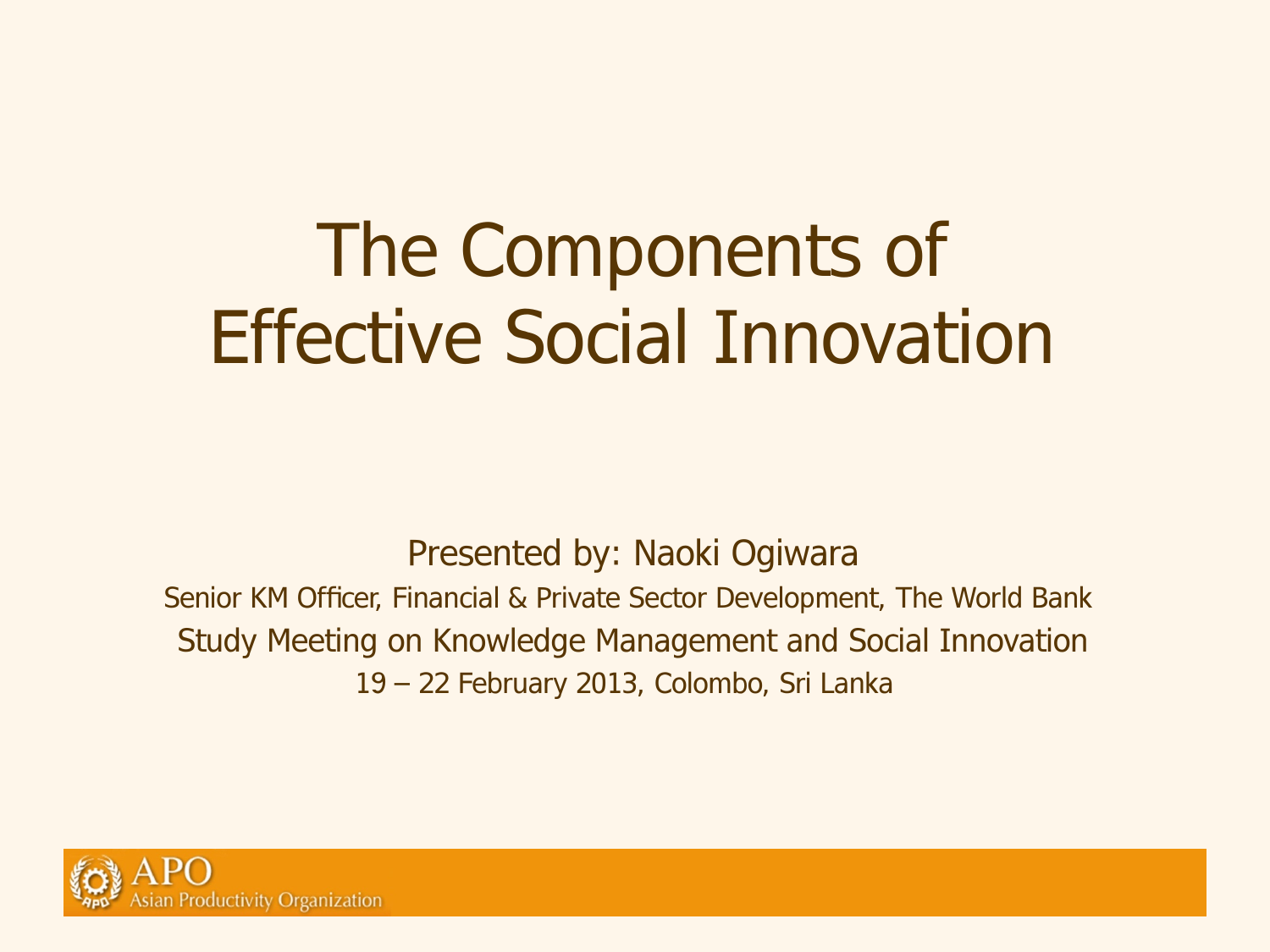

# The Components of Effective Social Innovation
Presented by: Naoki Ogiwara
Senior KM Officer, Financial & Private Sector Development, The World Bank
Study Meeting on Knowledge Management and Social Innovation
19 – 22 February 2013, Colombo, Sri Lanka